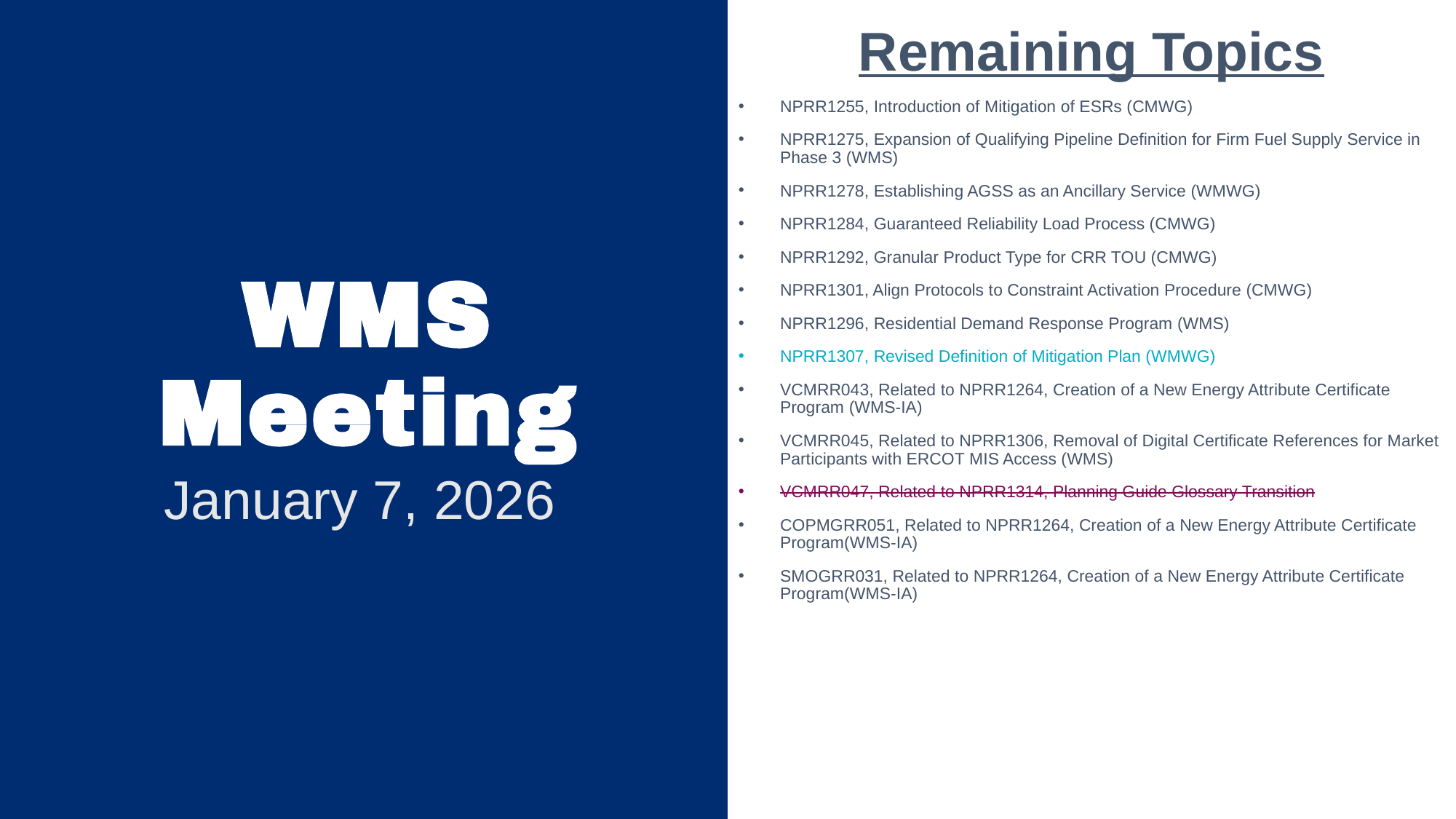

Remaining Topics
NPRR1255, Introduction of Mitigation of ESRs (CMWG)
NPRR1275, Expansion of Qualifying Pipeline Definition for Firm Fuel Supply Service in Phase 3 (WMS)
NPRR1278, Establishing AGSS as an Ancillary Service (WMWG)
NPRR1284, Guaranteed Reliability Load Process (CMWG)
NPRR1292, Granular Product Type for CRR TOU (CMWG)
NPRR1301, Align Protocols to Constraint Activation Procedure (CMWG)
NPRR1296, Residential Demand Response Program (WMS)
NPRR1307, Revised Definition of Mitigation Plan (WMWG)
VCMRR043, Related to NPRR1264, Creation of a New Energy Attribute Certificate Program (WMS-IA)
VCMRR045, Related to NPRR1306, Removal of Digital Certificate References for Market Participants with ERCOT MIS Access (WMS)
VCMRR047, Related to NPRR1314, Planning Guide Glossary Transition
COPMGRR051, Related to NPRR1264, Creation of a New Energy Attribute Certificate Program(WMS-IA)
SMOGRR031, Related to NPRR1264, Creation of a New Energy Attribute Certificate Program(WMS-IA)

# WMS Meeting
January 7, 2026